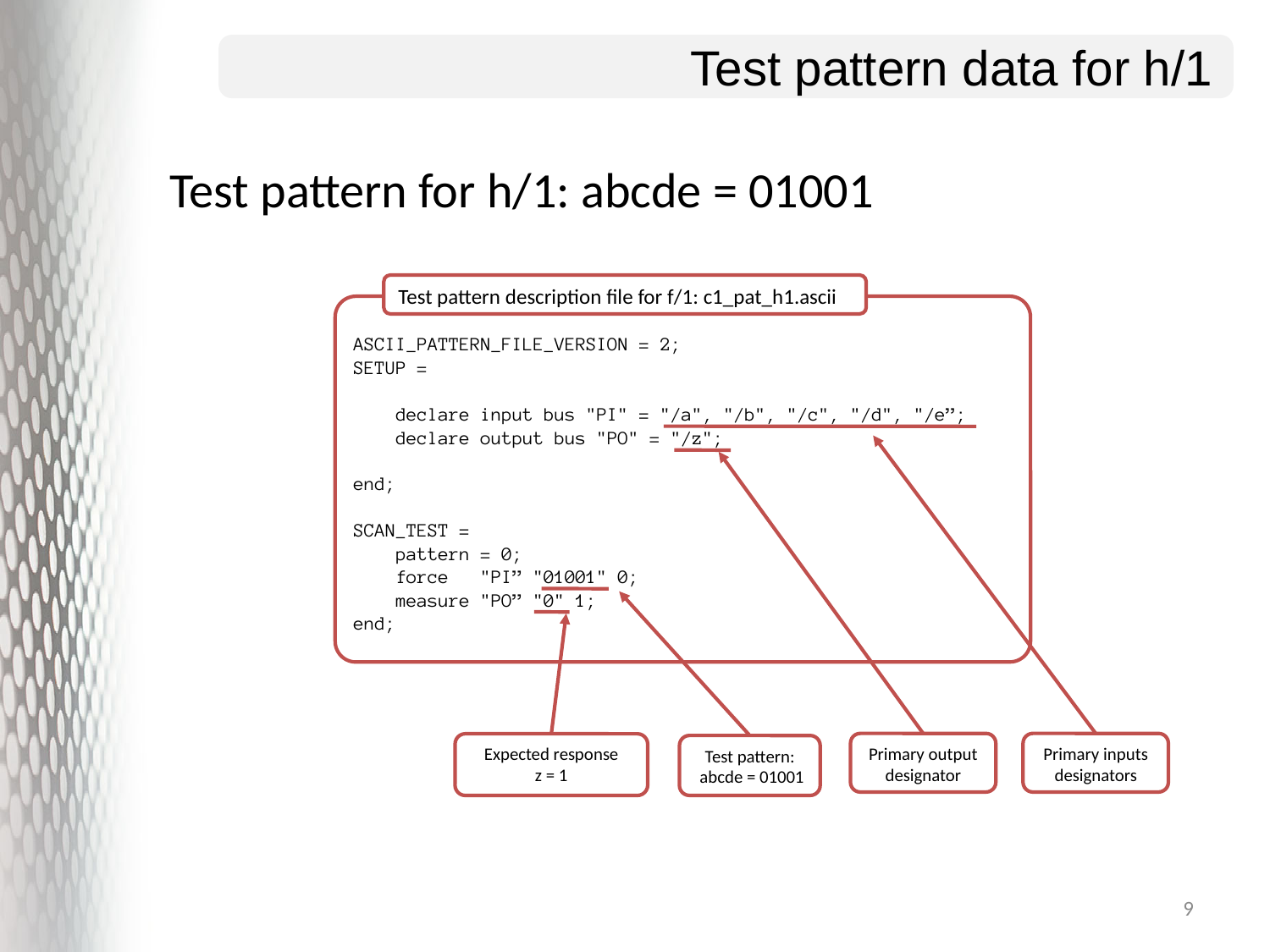

# Test pattern data for h/1
Test pattern for h/1: abcde = 01001
Test pattern description file for f/1: c1_pat_h1.ascii

ASCII_PATTERN_FILE_VERSION = 2;
SETUP =

    declare input bus "PI" = "/a", "/b", "/c", "/d", "/e”;
    declare output bus "PO" = "/z";

end;

SCAN_TEST =
    pattern = 0;
    force   "PI” "01001" 0;
    measure "PO” "0" 1;
end;
Primary output designator
Primary inputs designators
Expected response
z = 1
Test pattern:
 abcde = 01001
9